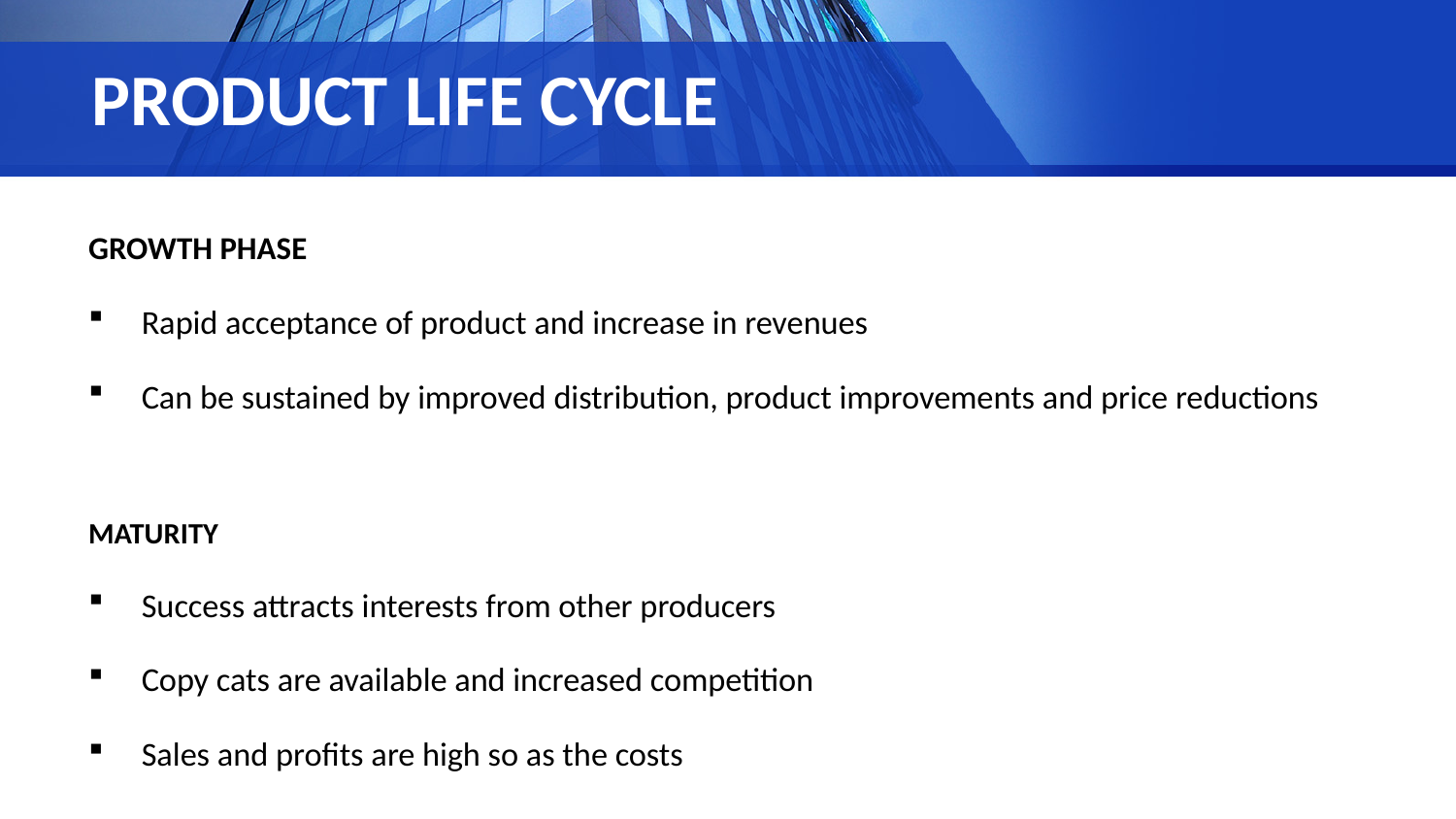

# PRODUCT LIFE CYCLE
GROWTH PHASE
Rapid acceptance of product and increase in revenues
Can be sustained by improved distribution, product improvements and price reductions
MATURITY
Success attracts interests from other producers
Copy cats are available and increased competition
Sales and profits are high so as the costs